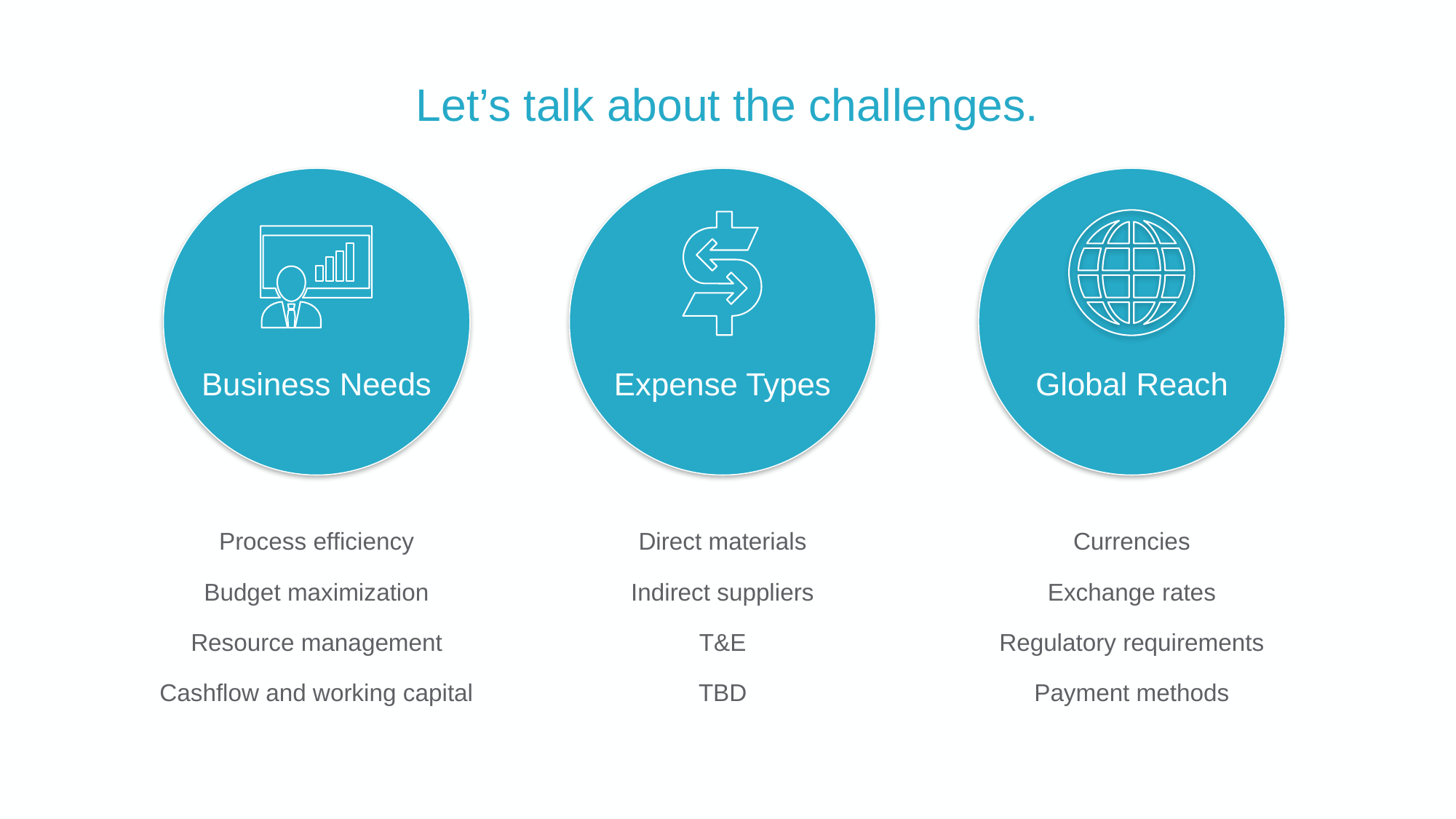

Let’s talk about the challenges.

Business Needs

Expense Types

Global Reach
Process efficiency
Budget maximization
Resource management
Cashflow and working capital
Direct materials
Indirect suppliers
T&E
TBD
Currencies
Exchange rates
Regulatory requirements
Payment methods